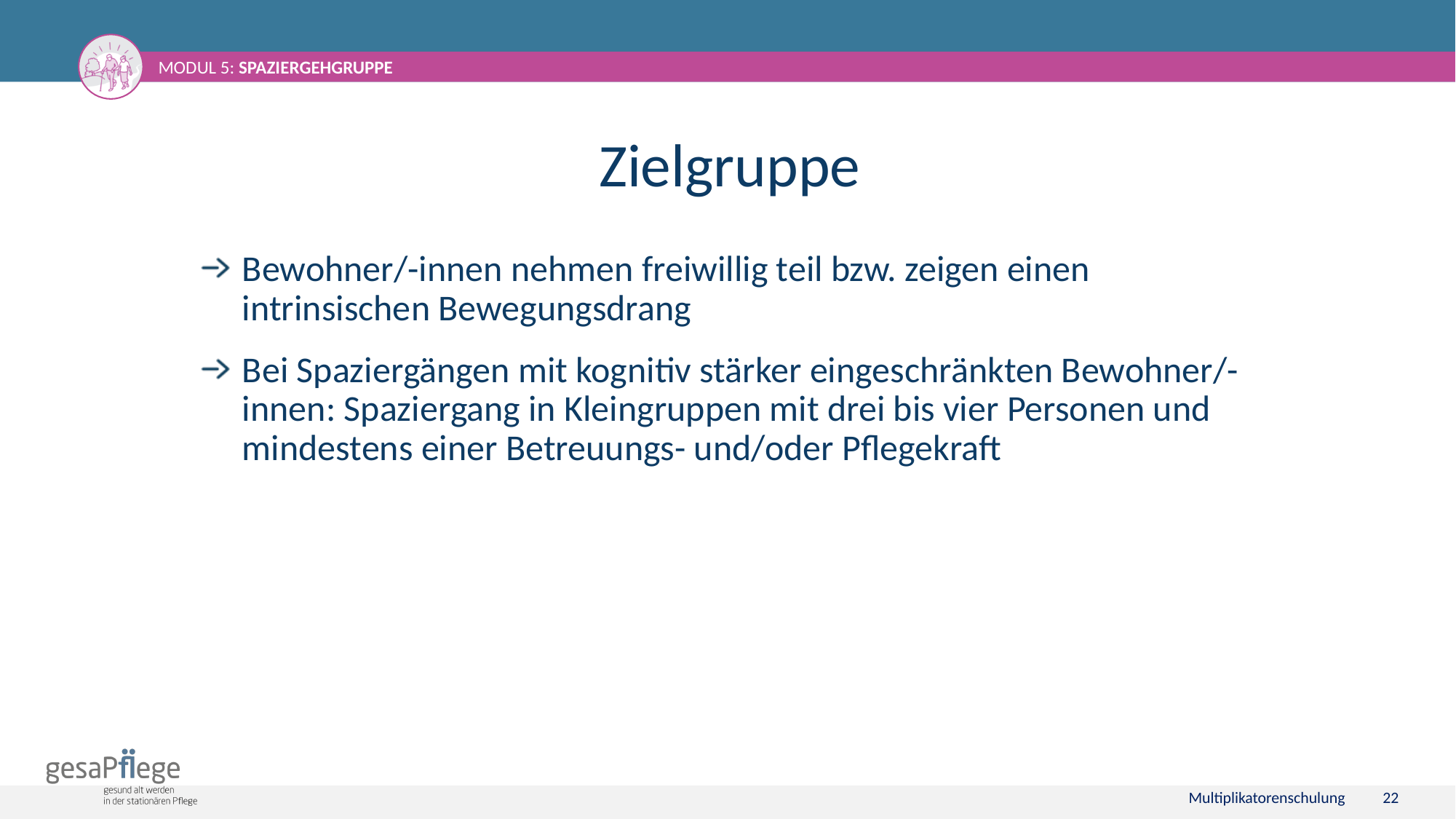

# Zielgruppe
Bewohner/-innen nehmen freiwillig teil bzw. zeigen einen
intrinsischen Bewegungsdrang
Bei Spaziergängen mit kognitiv stärker eingeschränkten Bewohner/-innen: Spaziergang in Kleingruppen mit drei bis vier Personen und mindestens einer Betreuungs- und/oder Pflegekraft

Multiplikatorenschulung
22